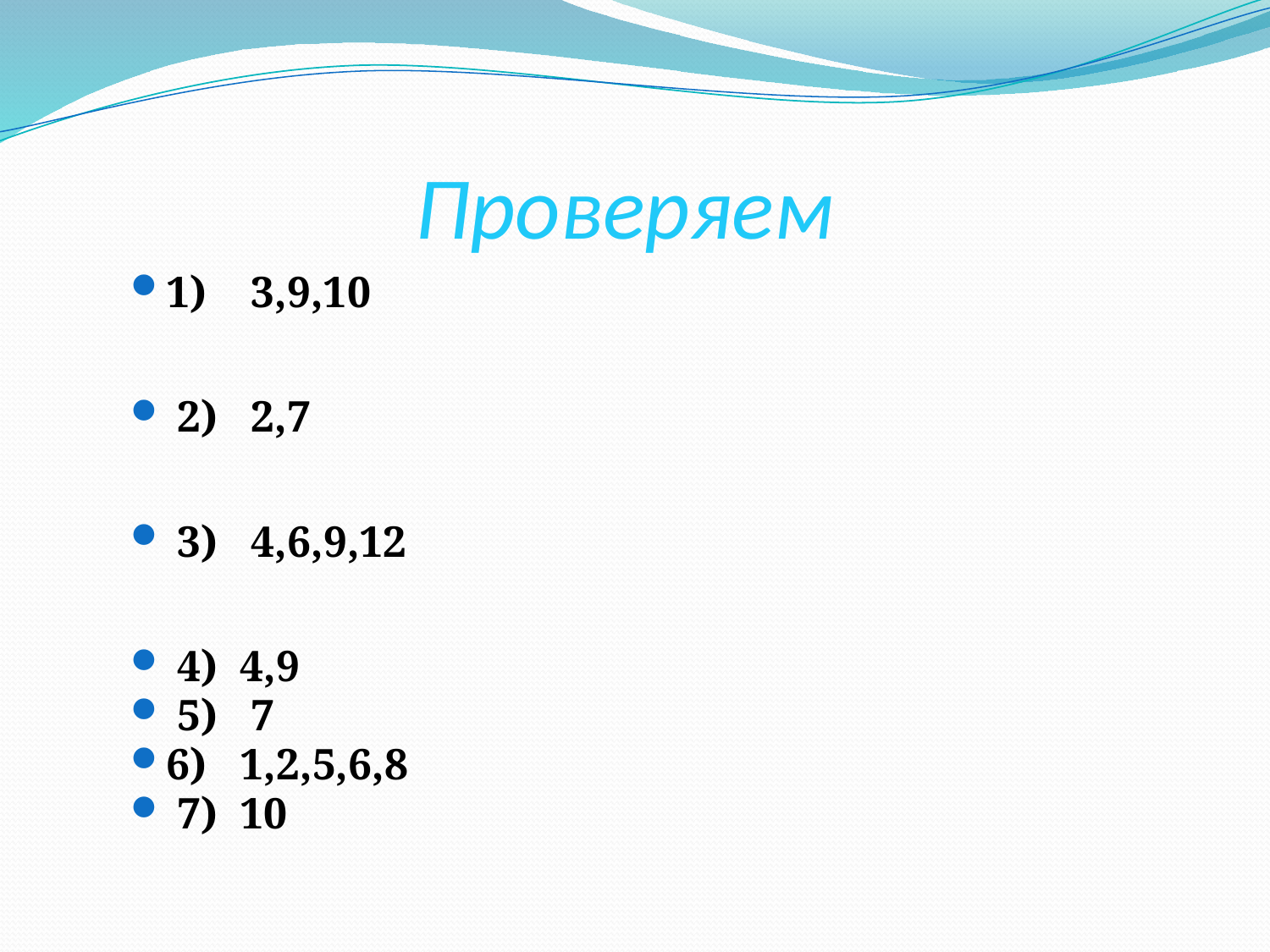

# Проверяем
1)    3,9,10

 2)   2,7

 3)   4,6,9,12

 4)  4,9
 5)   7
6)   1,2,5,6,8
 7)  10